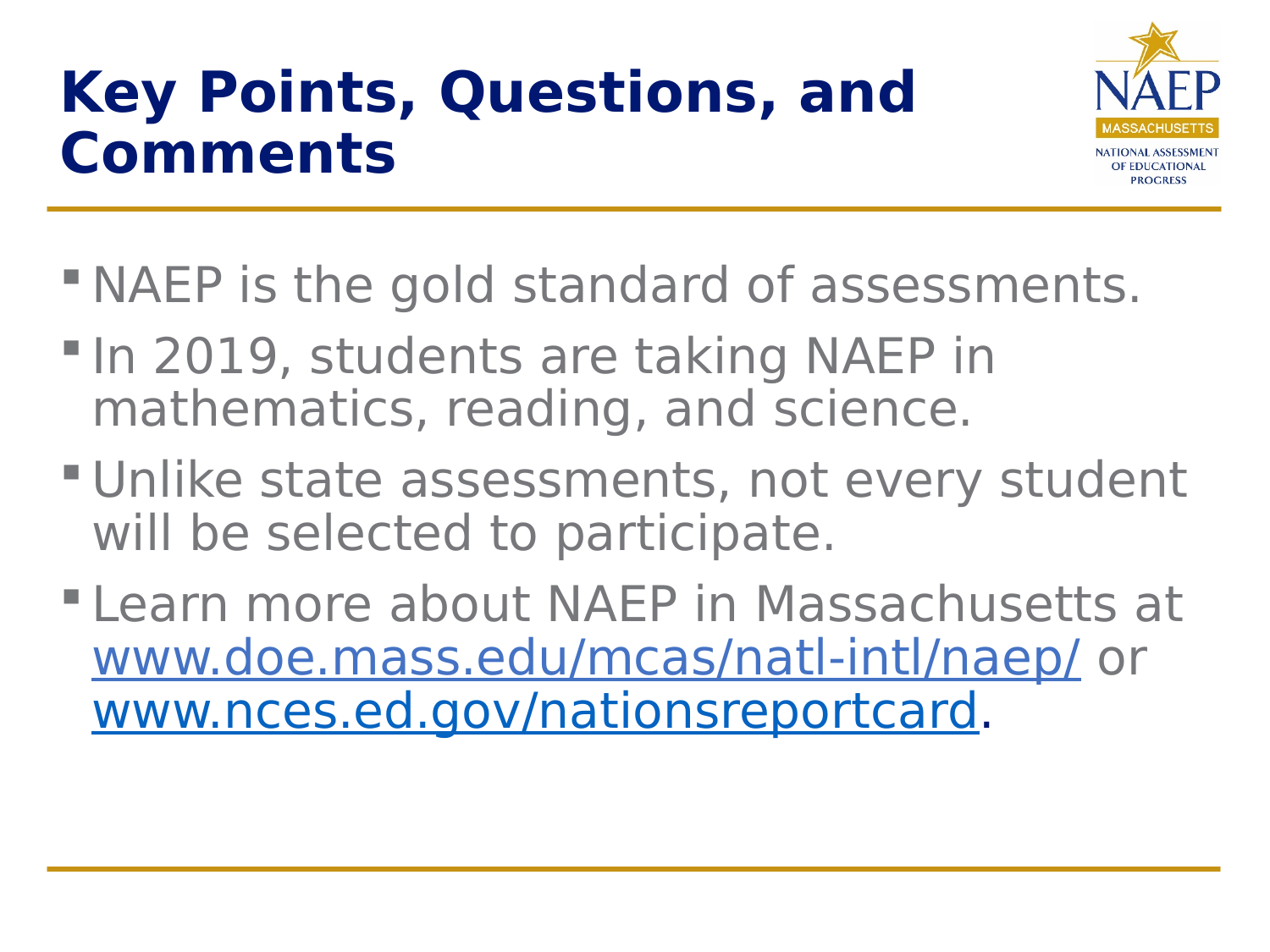

# Key Points, Questions, and Comments
NAEP is the gold standard of assessments.
In 2019, students are taking NAEP in mathematics, reading, and science.
Unlike state assessments, not every student will be selected to participate.
Learn more about NAEP in Massachusetts at www.doe.mass.edu/mcas/natl-intl/naep/ or www.nces.ed.gov/nationsreportcard.

37